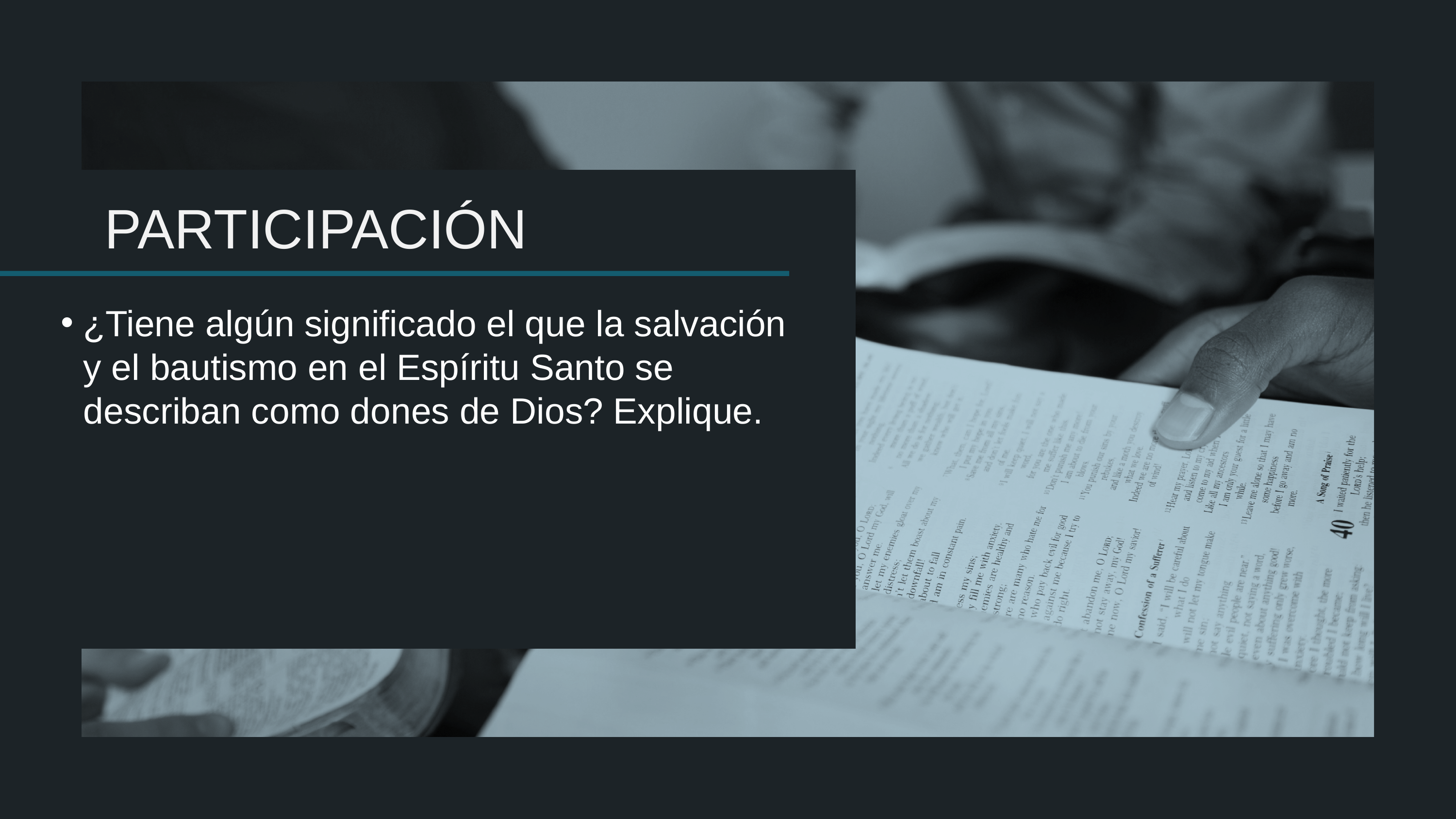

¿Tiene algún significado el que la salvación y el bautismo en el Espíritu Santo se describan como dones de Dios? Explique.